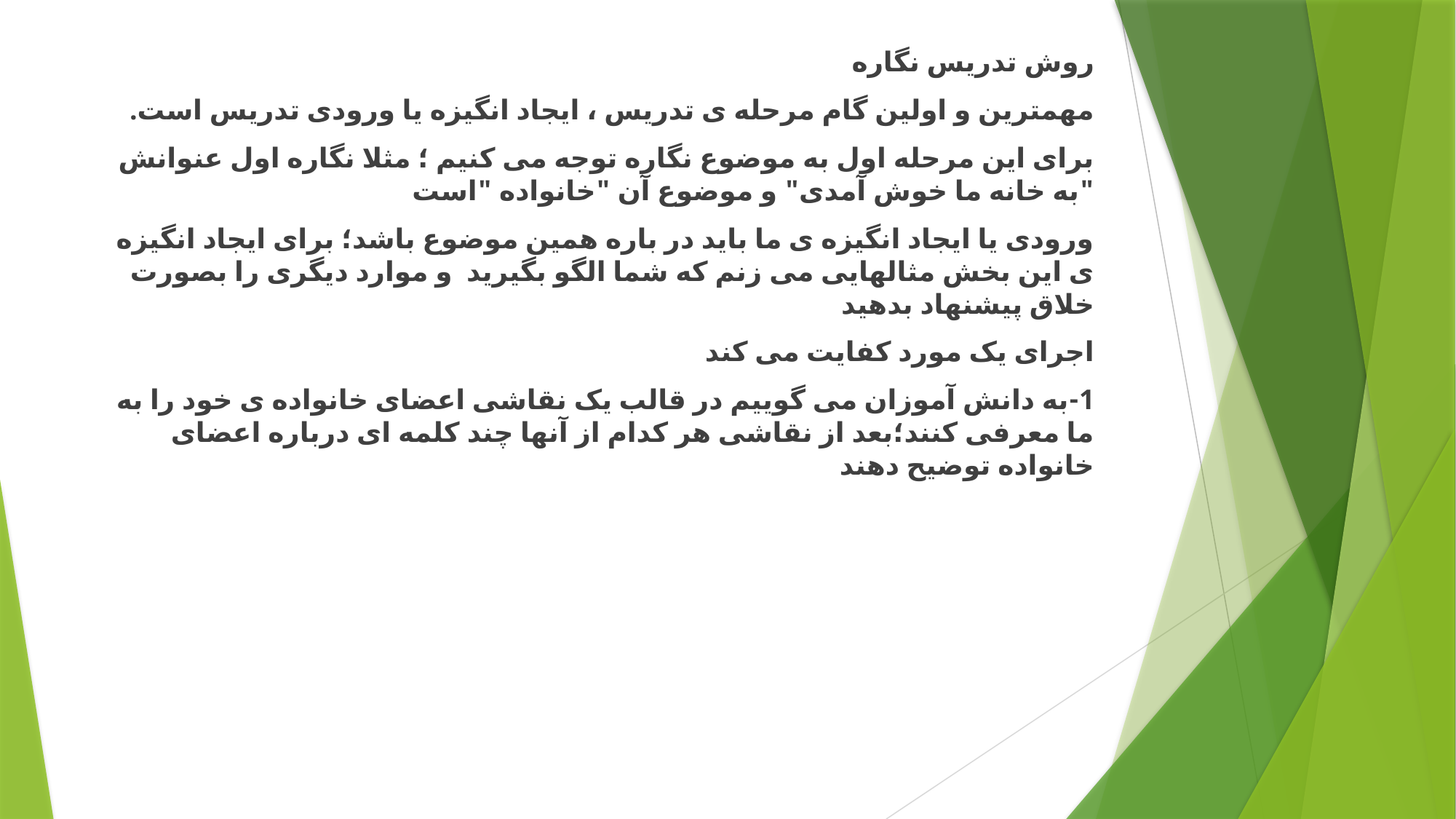

روش تدریس نگاره
مهمترین و اولین گام مرحله ی تدریس ، ایجاد انگیزه یا ورودی تدریس است.
برای این مرحله اول به موضوع نگاره توجه می کنیم ؛ مثلا نگاره اول عنوانش "به خانه ما خوش آمدی" و موضوع آن "خانواده "است
ورودی یا ایجاد انگیزه ی ما باید در باره همین موضوع باشد؛ برای ایجاد انگیزه ی این بخش مثالهایی می زنم که شما الگو بگیرید  و موارد دیگری را بصورت خلاق پیشنهاد بدهید
اجرای یک مورد کفایت می کند
1-به دانش آموزان می گوییم در قالب یک نقاشی اعضای خانواده ی خود را به ما معرفی کنند؛بعد از نقاشی هر کدام از آنها چند کلمه ای درباره اعضای خانواده توضیح دهند